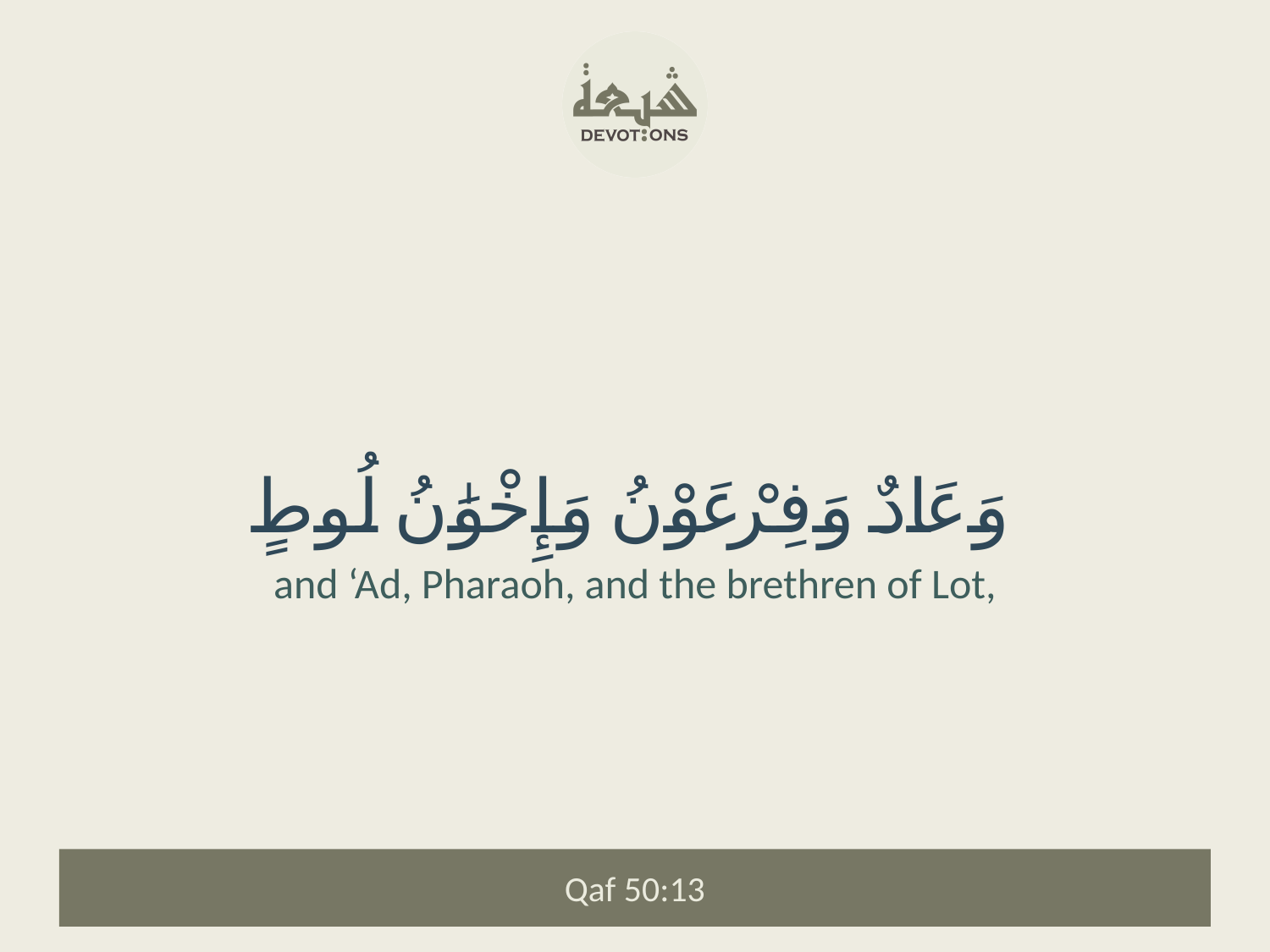

وَعَادٌ وَفِرْعَوْنُ وَإِخْوَٰنُ لُوطٍ
and ‘Ad, Pharaoh, and the brethren of Lot,
Qaf 50:13